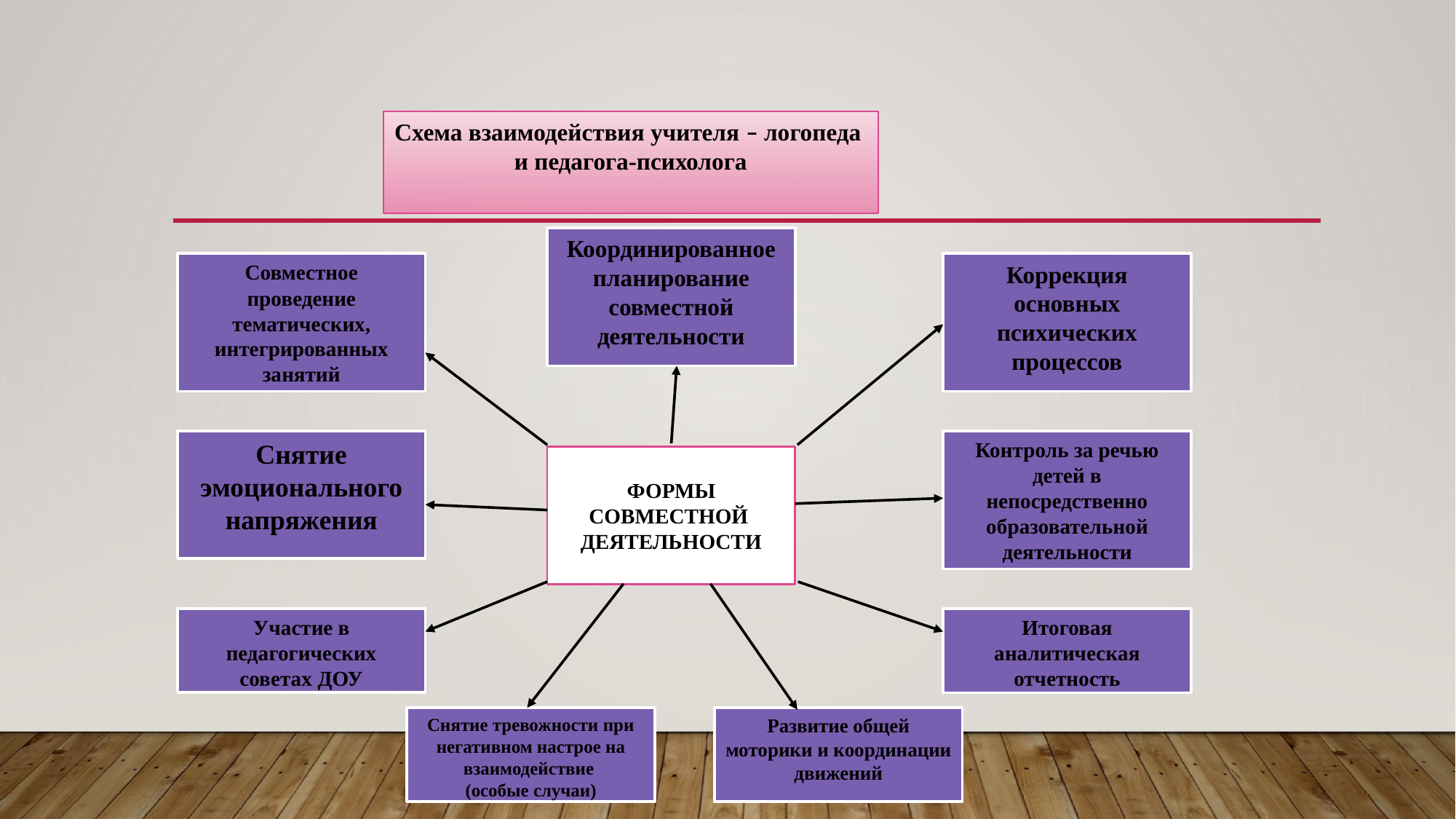

Схема взаимодействия учителя – логопеда
и педагога-психолога

Координированное планирование совместной деятельности
Совместное проведение тематических, интегрированных занятий
Коррекция основных психических процессов

Снятие эмоционального напряжения
Контроль за речью детей в непосредственно образовательной деятельности

ФОРМЫ
СОВМЕСТНОЙ
ДЕЯТЕЛЬНОСТИ

Итоговая аналитическая отчетность
Участие в педагогических советах ДОУ
Снятие тревожности при негативном настрое на взаимодействие
(особые случаи)
Развитие общей моторики и координации движений